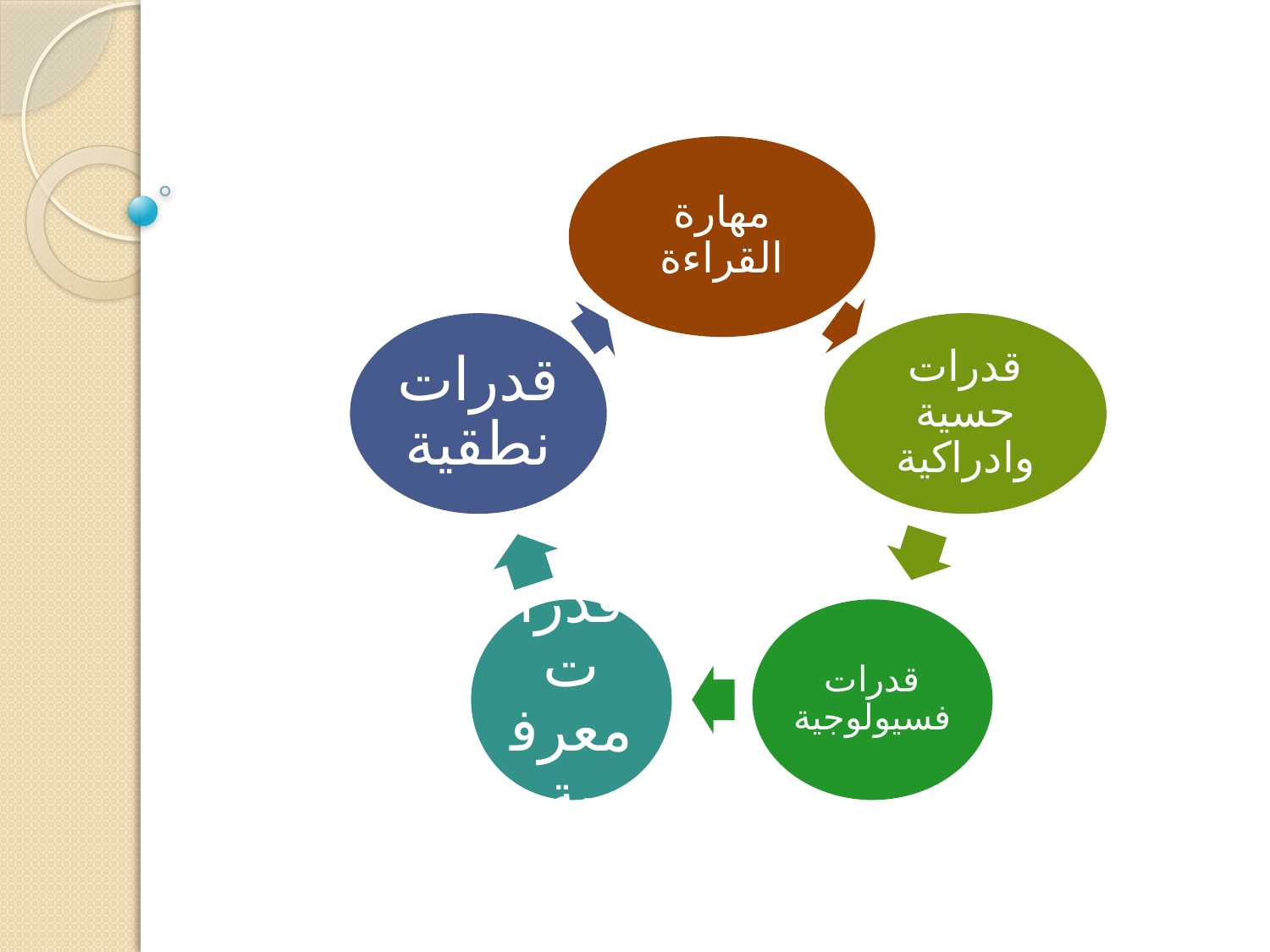

مهارة القراءة

قدرات حسية وادراكية

قدرات فسيولوجية

قدرات معرفية

قدرات نطقية